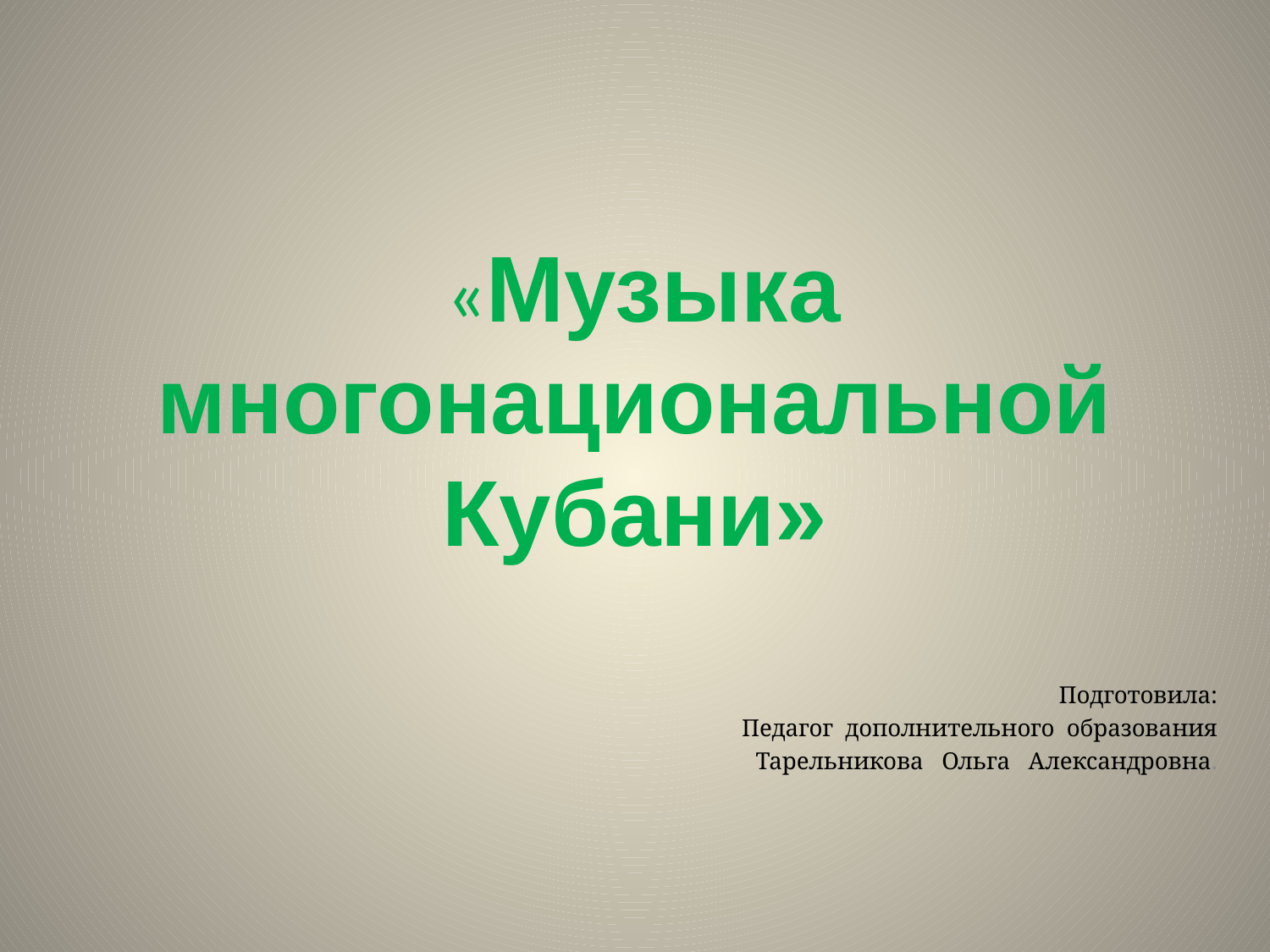

# «Музыка многонациональной Кубани»
Подготовила:
Педагог  дополнительного  образования
Тарельникова   Ольга   Александровна.